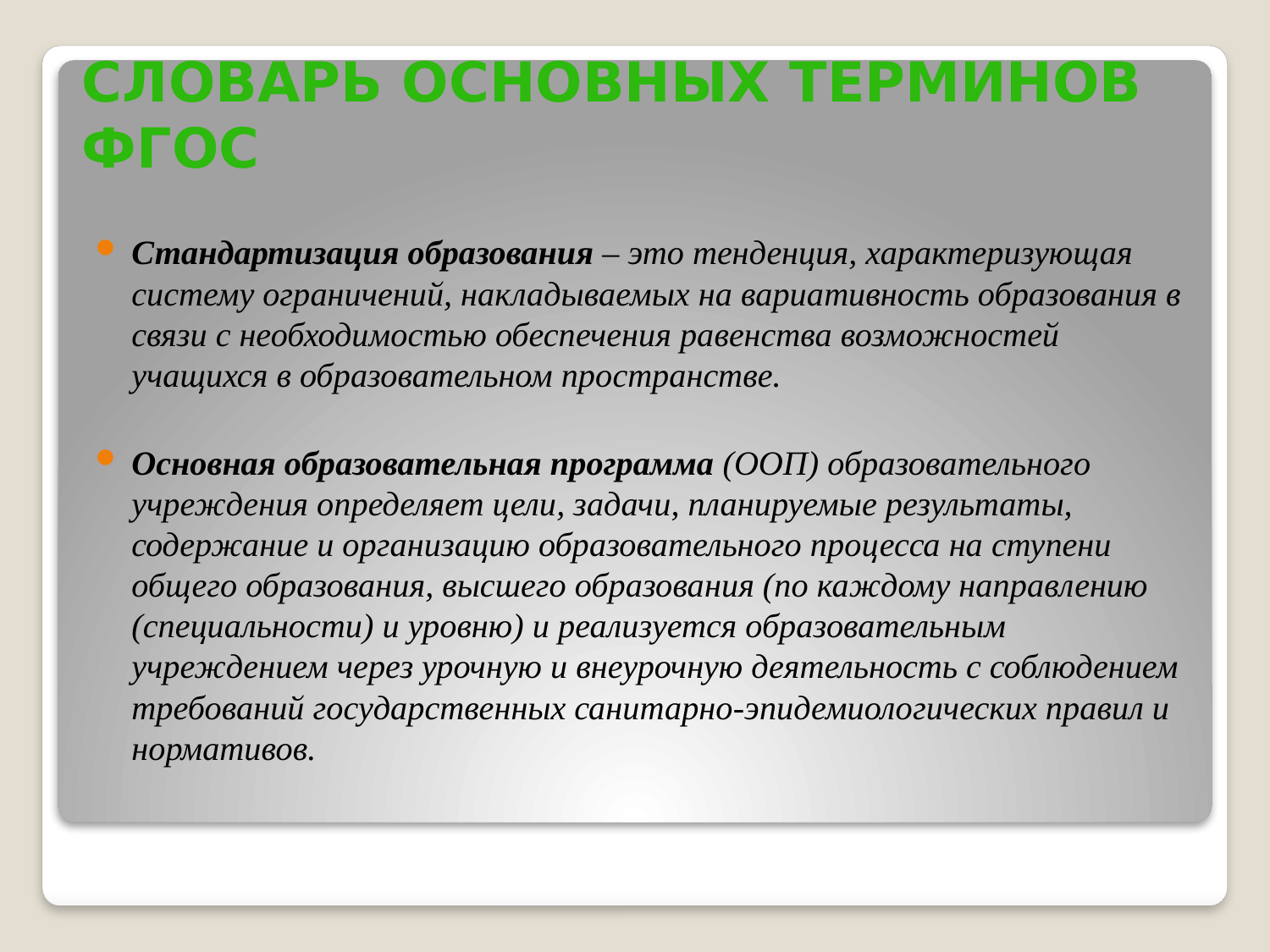

Словарь основных терминов ФГОС
Стандартизация образования – это тенденция, характеризующая систему ограничений, накладываемых на вариативность образования в связи с необходимостью обеспечения равенства возможностей учащихся в образовательном пространстве.

Основная образовательная программа (ООП) образовательного учреждения определяет цели, задачи, планируемые результаты, содержание и организацию образовательного процесса на ступени общего образования, высшего образования (по каждому направлению (специальности) и уровню) и реализуется образовательным учреждением через урочную и внеурочную деятельность с соблюдением требований государственных санитарно-эпидемиологических правил и нормативов.
#